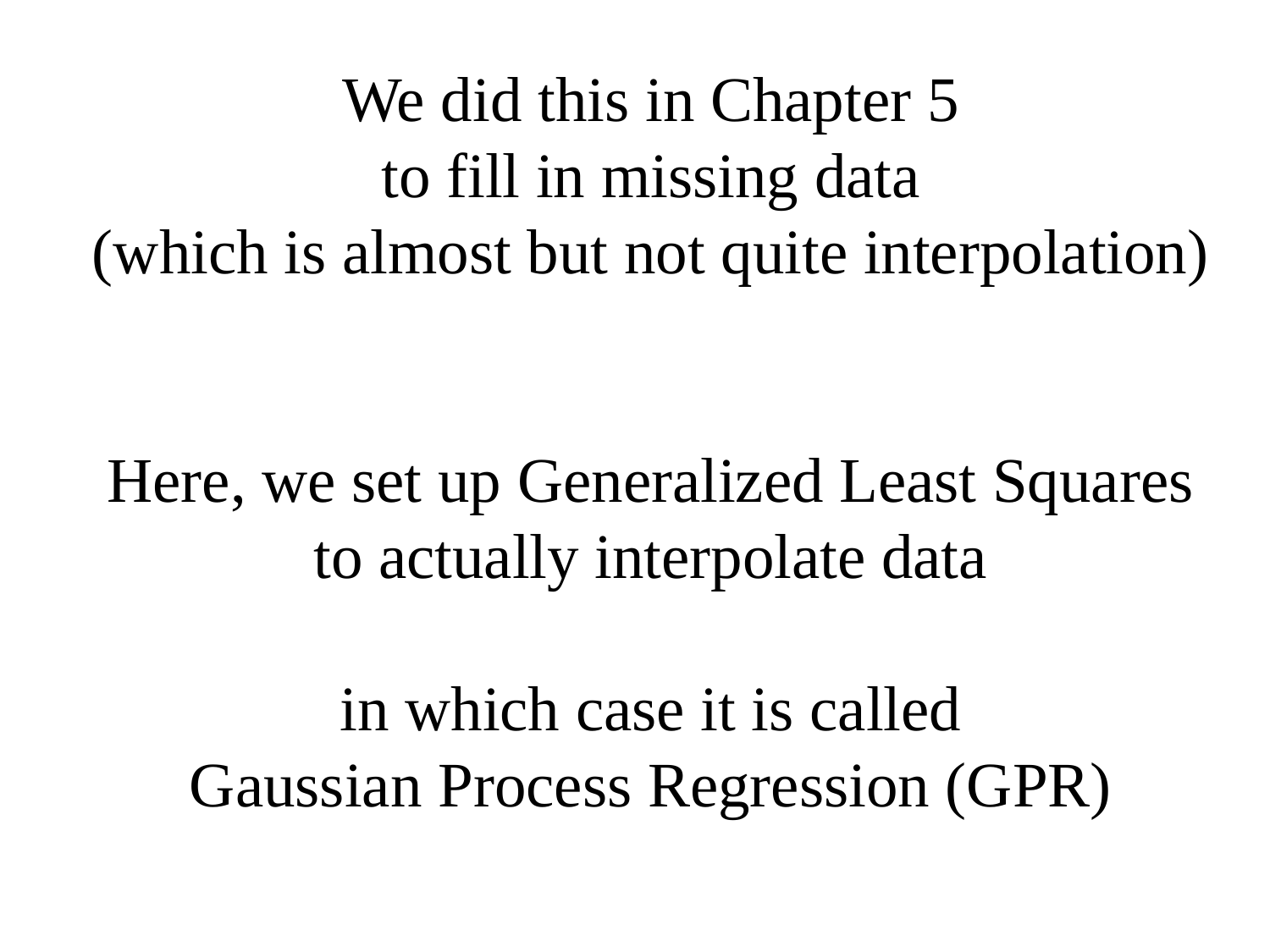

# We did this in Chapter 5 to fill in missing data (which is almost but not quite interpolation) Here, we set up Generalized Least Squares to actually interpolate data in which case it is called Gaussian Process Regression (GPR)